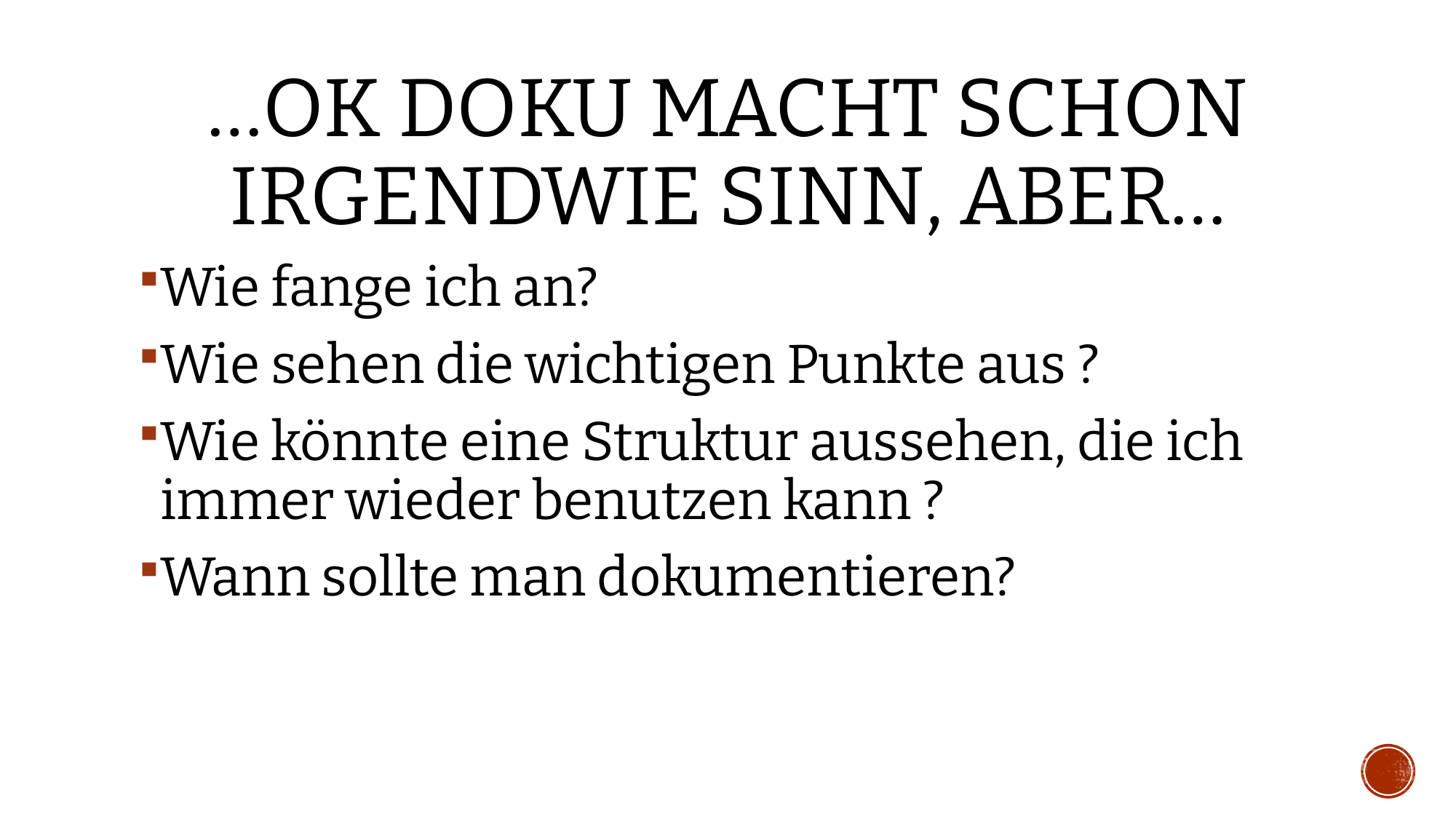

# …ok doku macht schon irgendwie sinn, aber…
Wie fange ich an?
Wie sehen die wichtigen Punkte aus ?
Wie könnte eine Struktur aussehen, die ich immer wieder benutzen kann ?
Wann sollte man dokumentieren?